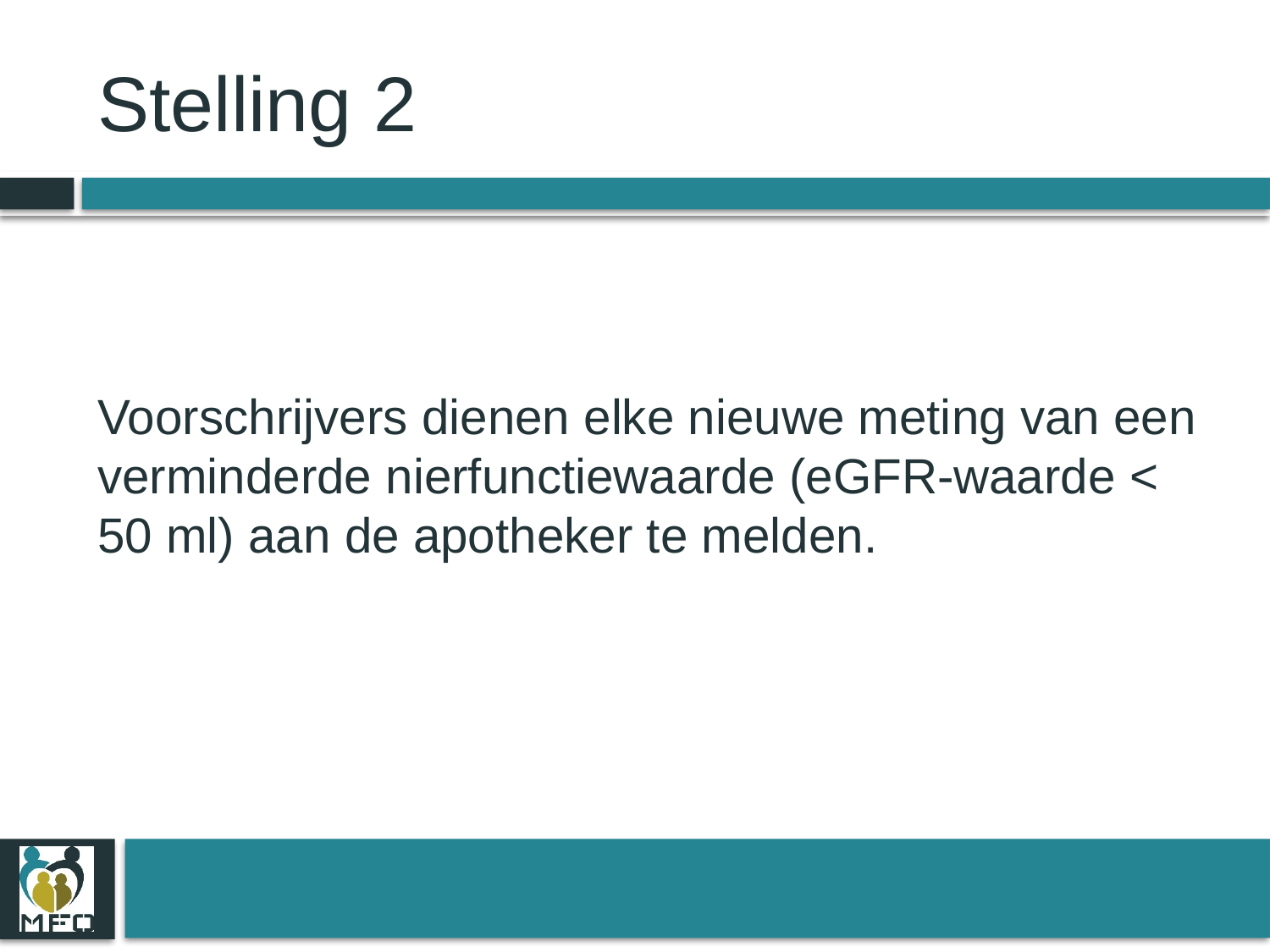

# Stelling 2

Voorschrijvers dienen elke nieuwe meting van een verminderde nierfunctiewaarde (eGFR-waarde < 50 ml) aan de apotheker te melden.